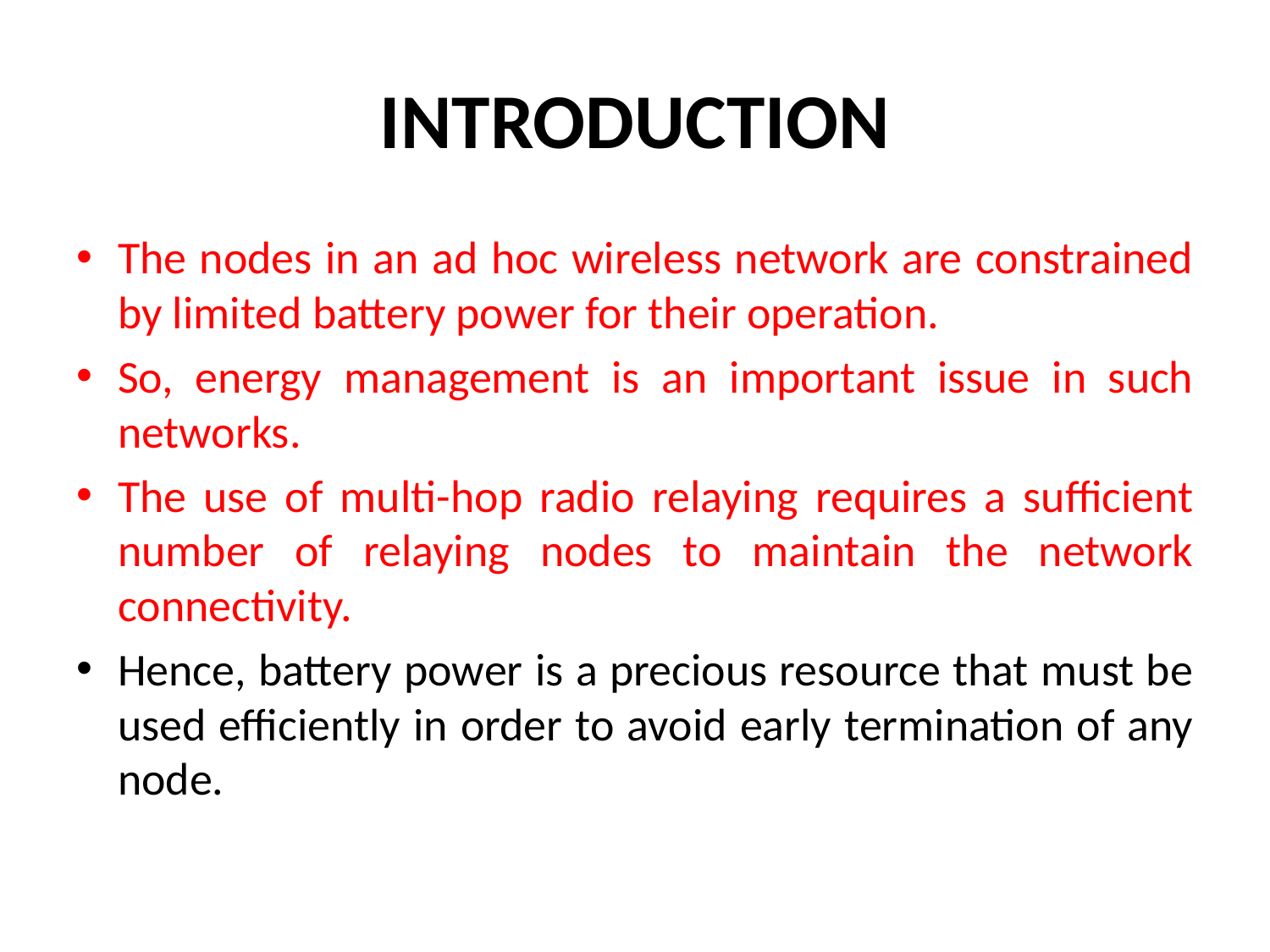

# INTRODUCTION
The nodes in an ad hoc wireless network are constrained by limited battery power for their operation.
So, energy management is an important issue in such networks.
The use of multi-hop radio relaying requires a sufficient number of relaying nodes to maintain the network connectivity.
Hence, battery power is a precious resource that must be used efficiently in order to avoid early termination of any node.